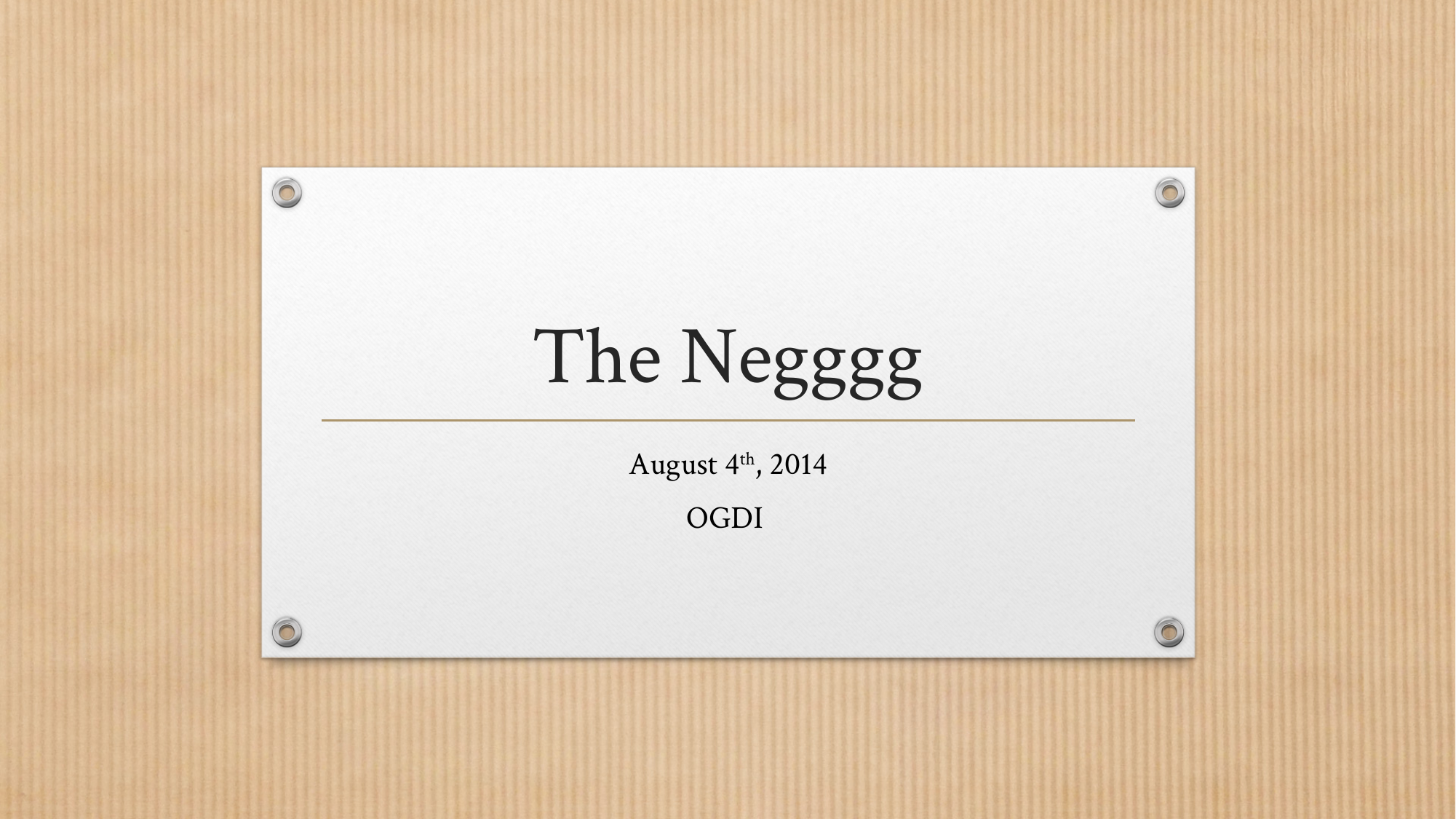

# The Negggg
August 4th, 2014
OGDI